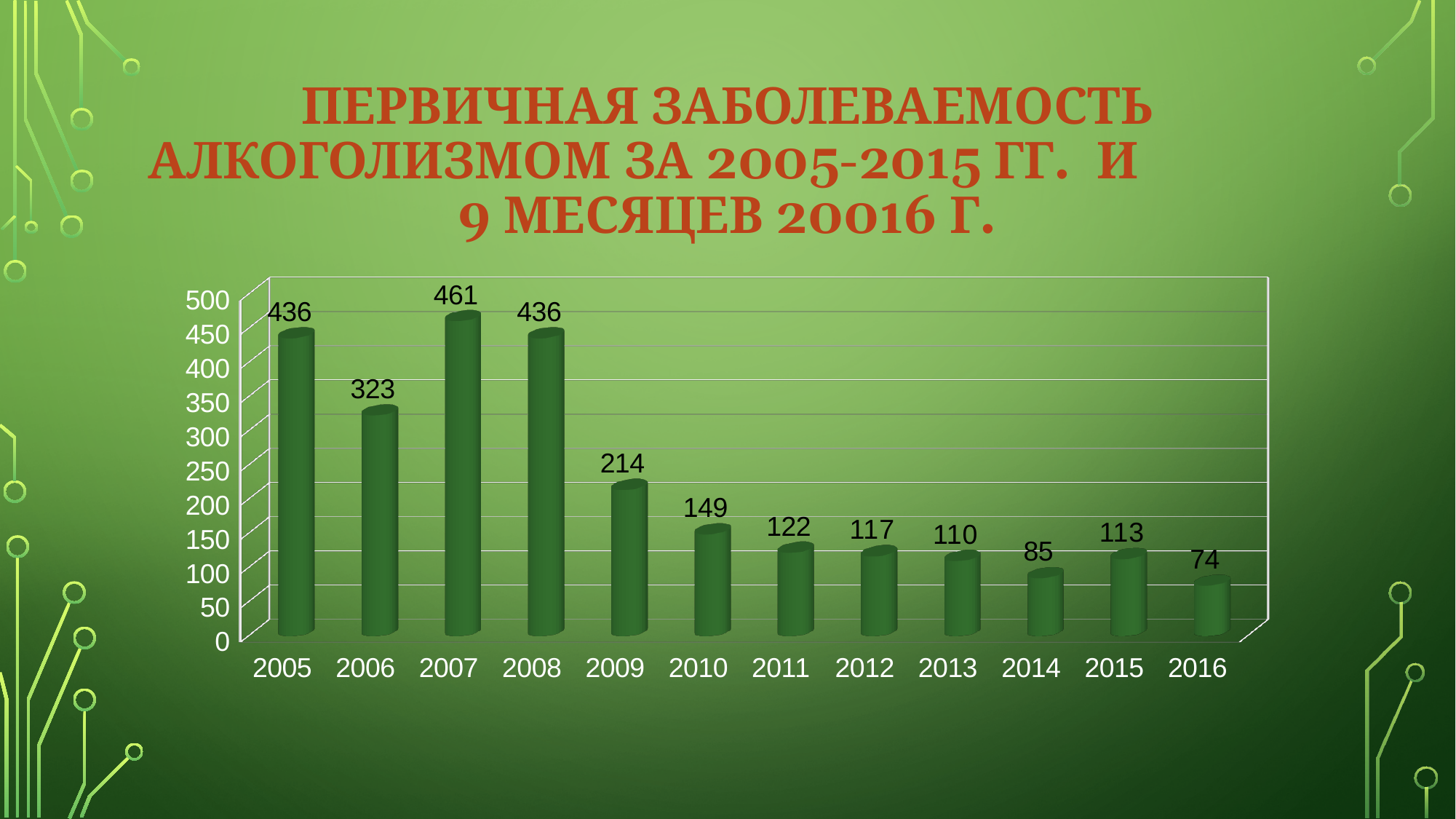

# Первичная заболеваемость алкоголизмом за 2005-2015 гг.  и              9 месяцев 20016 г.

[unsupported chart]